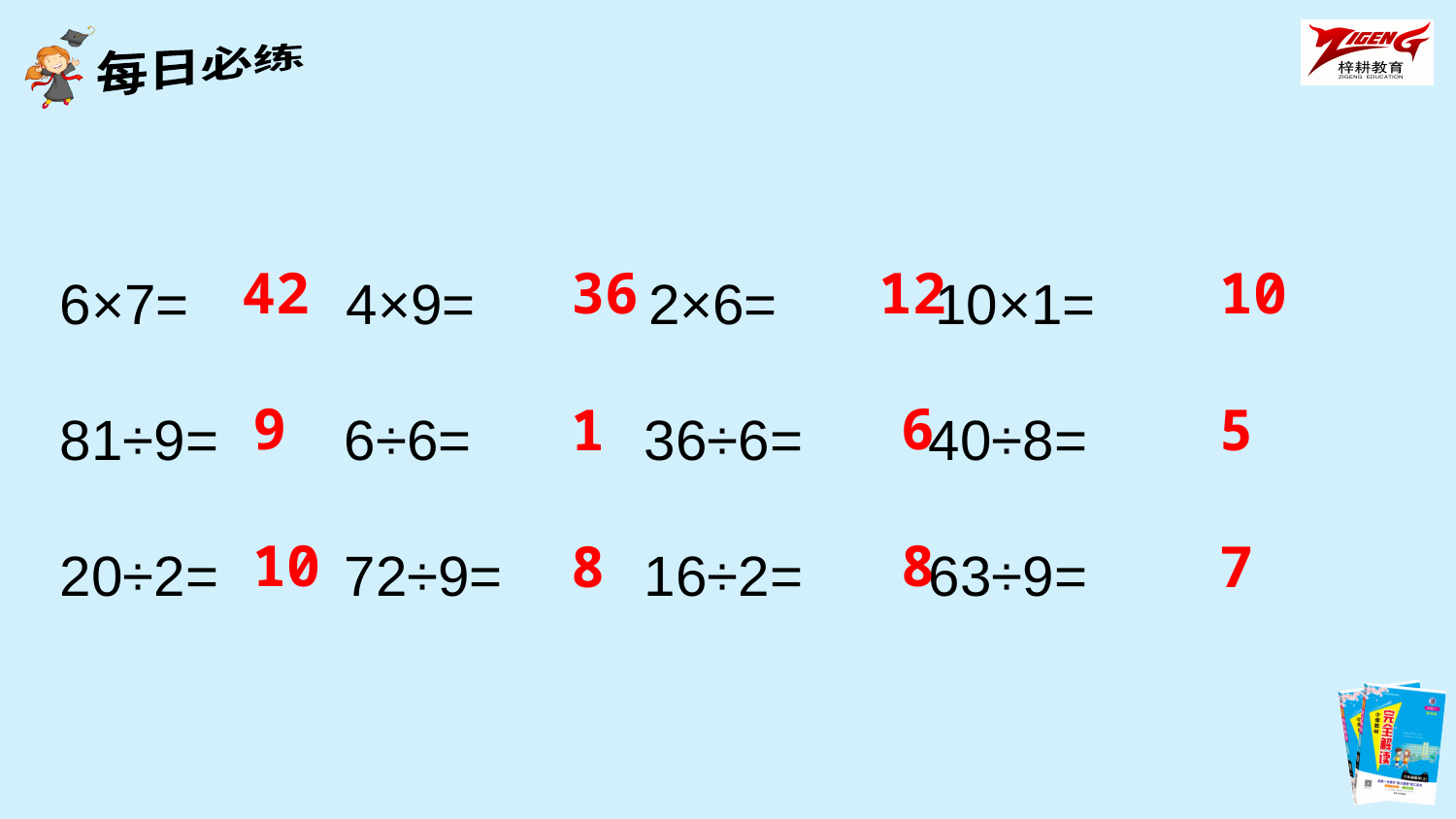

6×7=          4×9=           2×6=          10×1=
81÷9=        6÷6=           36÷6=        40÷8=
20÷2=        72÷9=         16÷2=        63÷9=
42
36
12
10
9
6
1
5
10
8
8
7